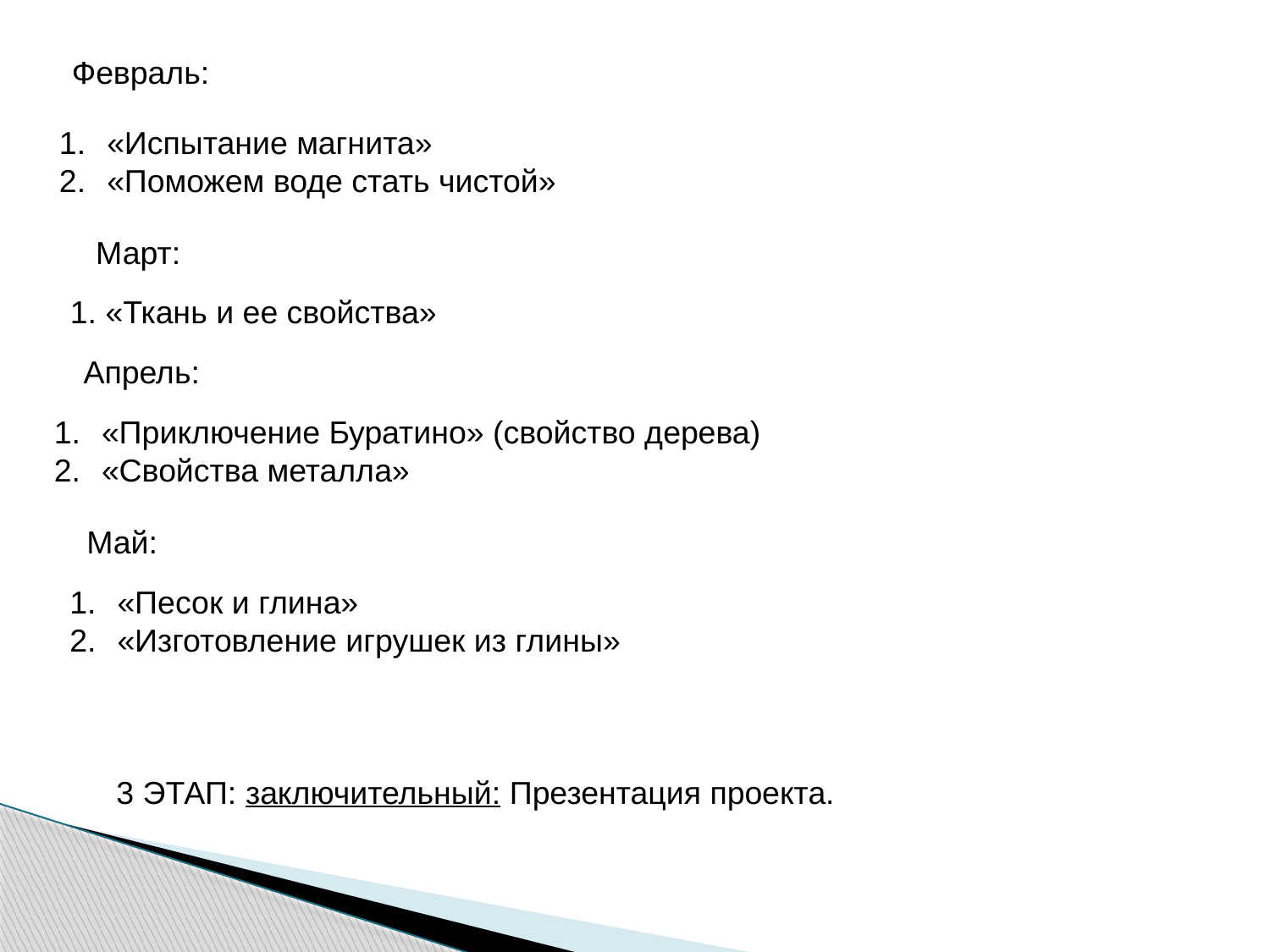

Февраль:
«Испытание магнита»
«Поможем воде стать чистой»
Март:
1. «Ткань и ее свойства»
Апрель:
«Приключение Буратино» (свойство дерева)
«Свойства металла»
Май:
«Песок и глина»
«Изготовление игрушек из глины»
3 ЭТАП: заключительный: Презентация проекта.